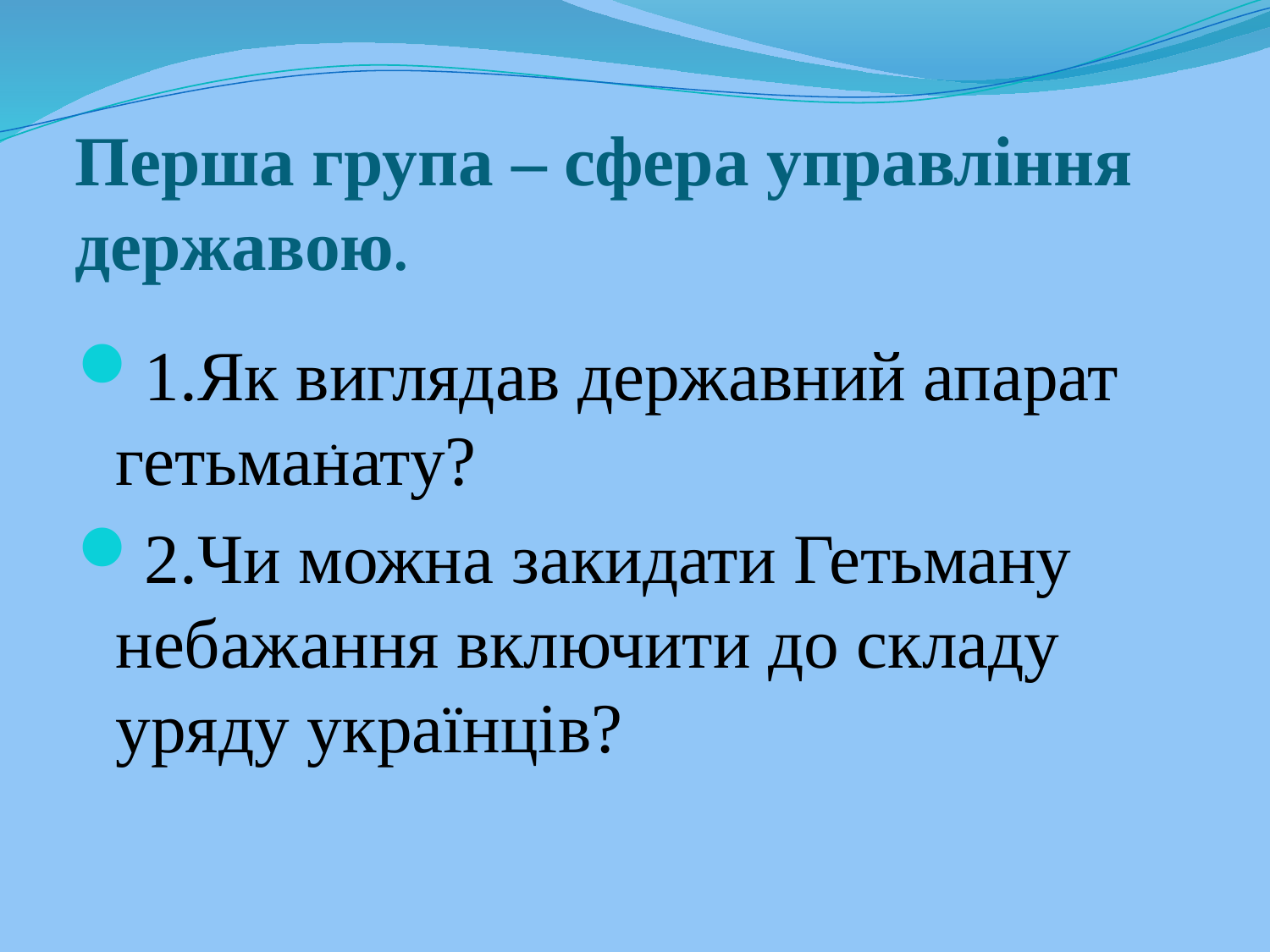

# Перша група – сфера управління державою.
1.Як виглядав державний апарат гетьманату?
2.Чи можна закидати Гетьману небажання включити до складу  уряду українців?
.